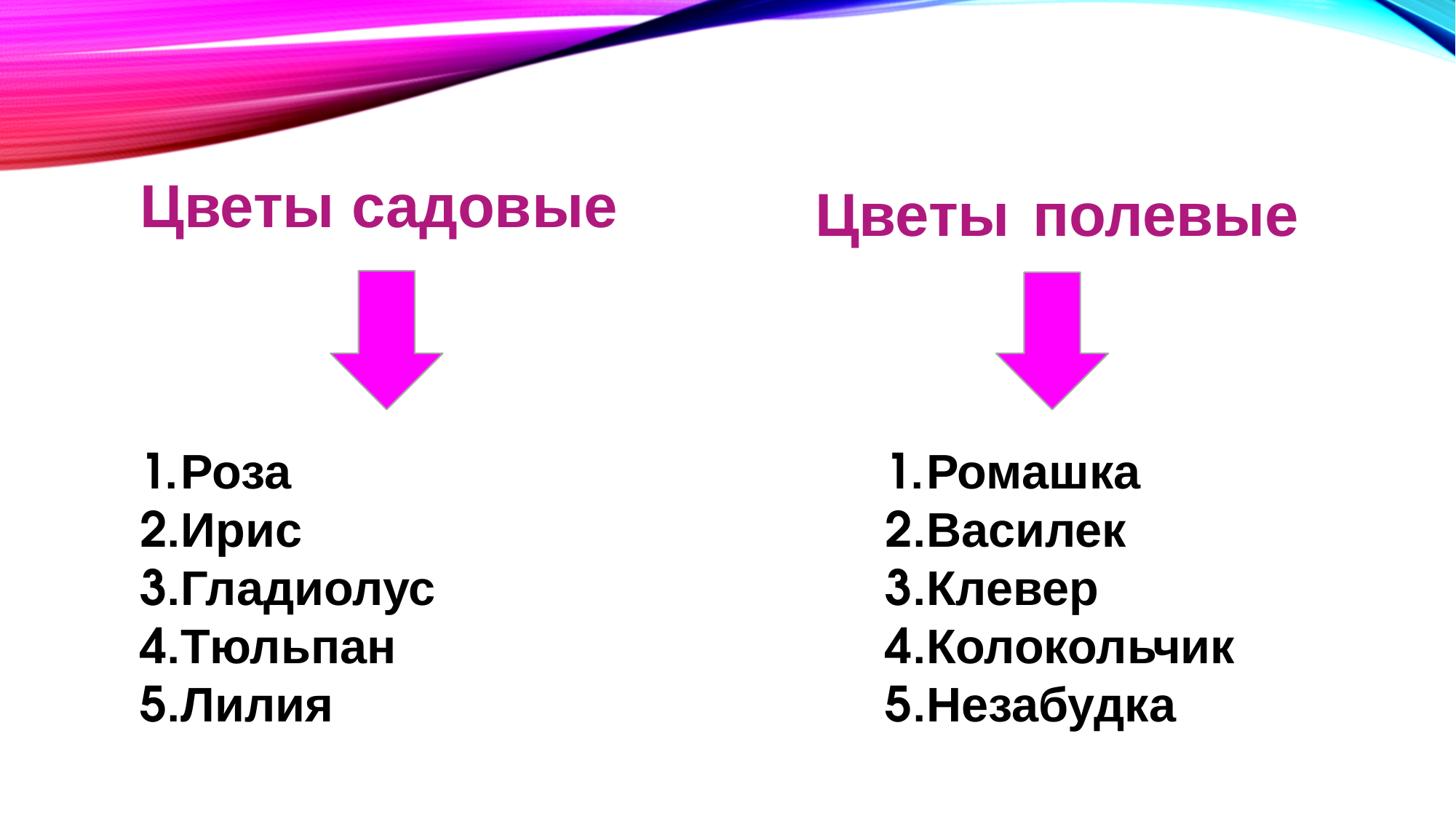

Цветы полевые
Цветы садовые

Роза
Ирис
Гладиолус
Тюльпан
Лилия
Ромашка
Василек
Клевер
Колокольчик
Незабудка